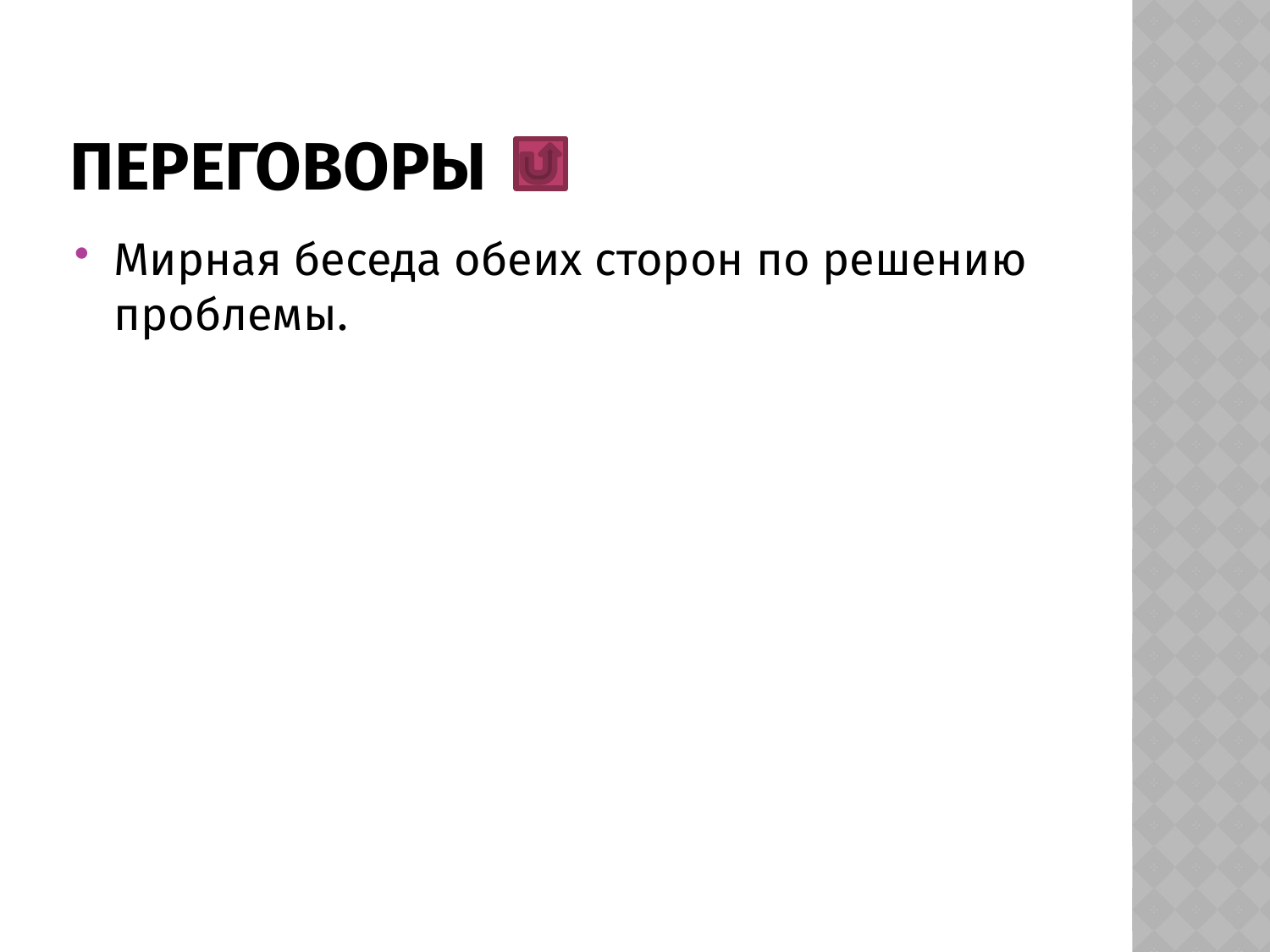

# переговоры

Мирная беседа обеих сторон по решению проблемы.